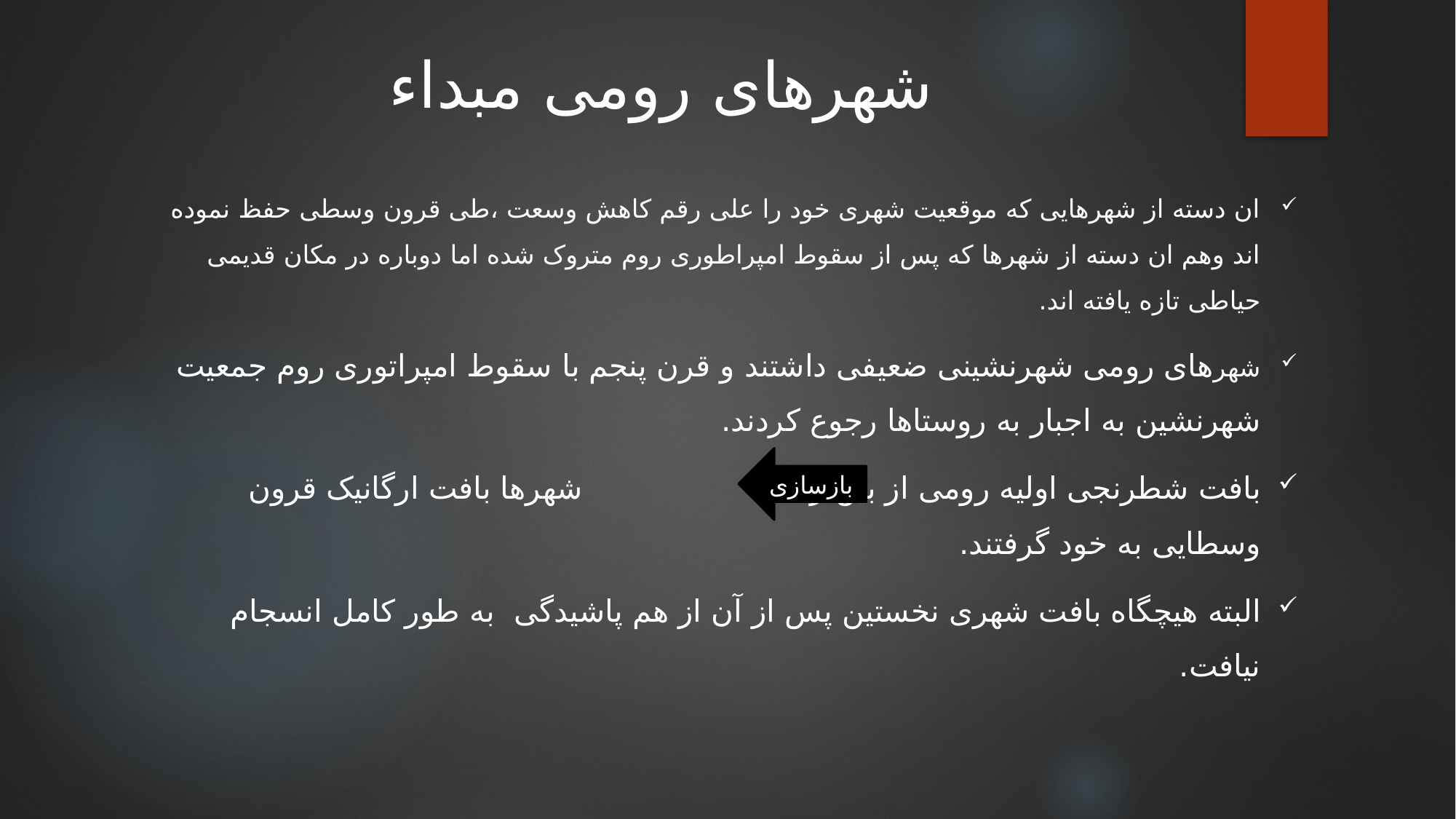

# شهرهای رومی مبداء
ان دسته از شهرهایی که موقعیت شهری خود را علی رقم کاهش وسعت ،طی قرون وسطی حفظ نموده اند وهم ان دسته از شهرها که پس از سقوط امپراطوری روم متروک شده اما دوباره در مکان قدیمی حیاطی تازه یافته اند.
شهرهای رومی شهرنشینی ضعیفی داشتند و قرن پنجم با سقوط امپراتوری روم جمعیت شهرنشین به اجبار به روستاها رجوع کردند.
بافت شطرنجی اولیه رومی از بین رفت                   شهرها بافت ارگانیک قرون وسطایی به خود گرفتند.
البته هیچگاه بافت شهری نخستین پس از آن از هم پاشیدگی  به طور کامل انسجام نیافت.

بازسازی